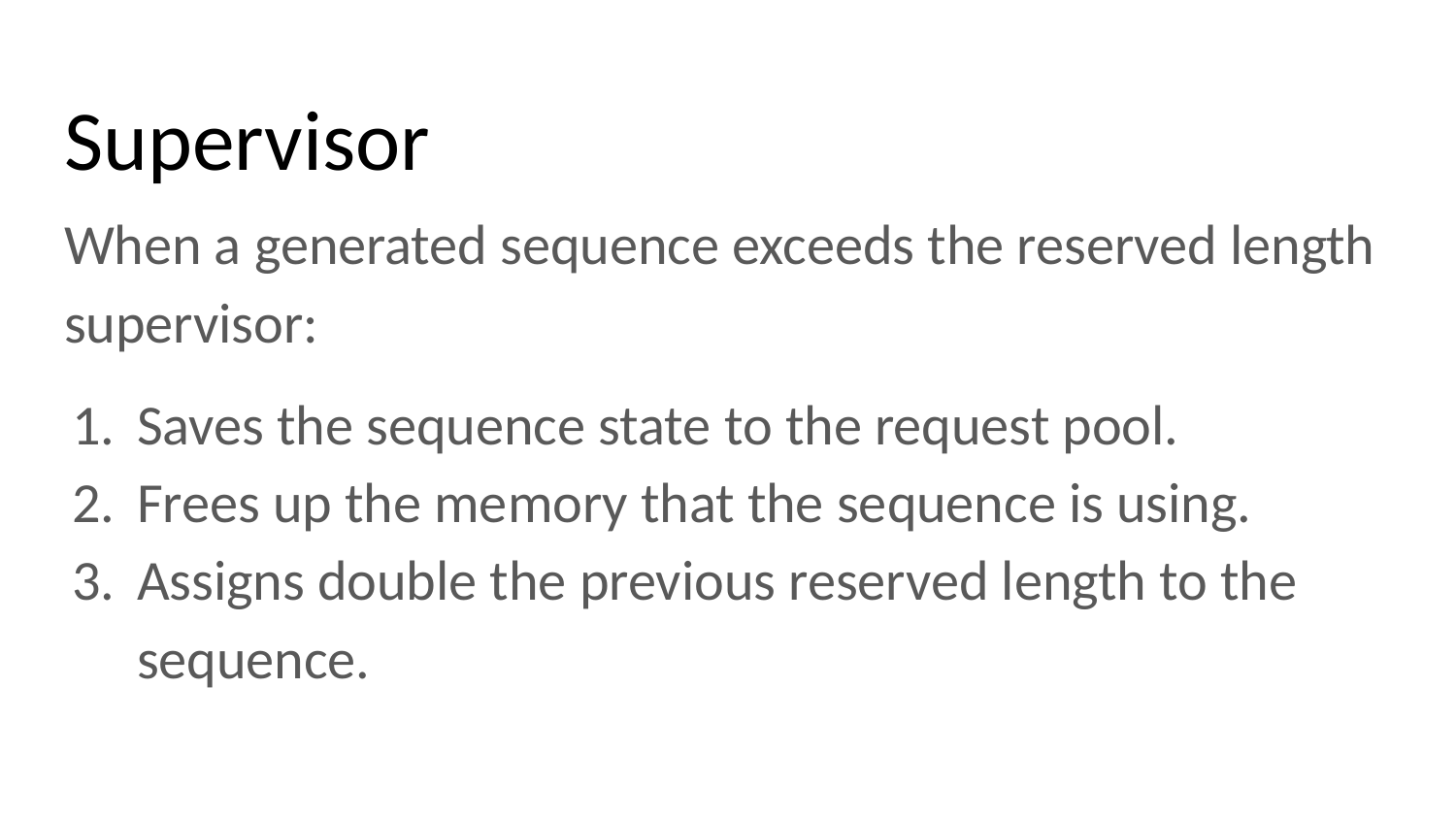

# Supervisor
When a generated sequence exceeds the reserved length supervisor:
Saves the sequence state to the request pool.
Frees up the memory that the sequence is using.
Assigns double the previous reserved length to the sequence.